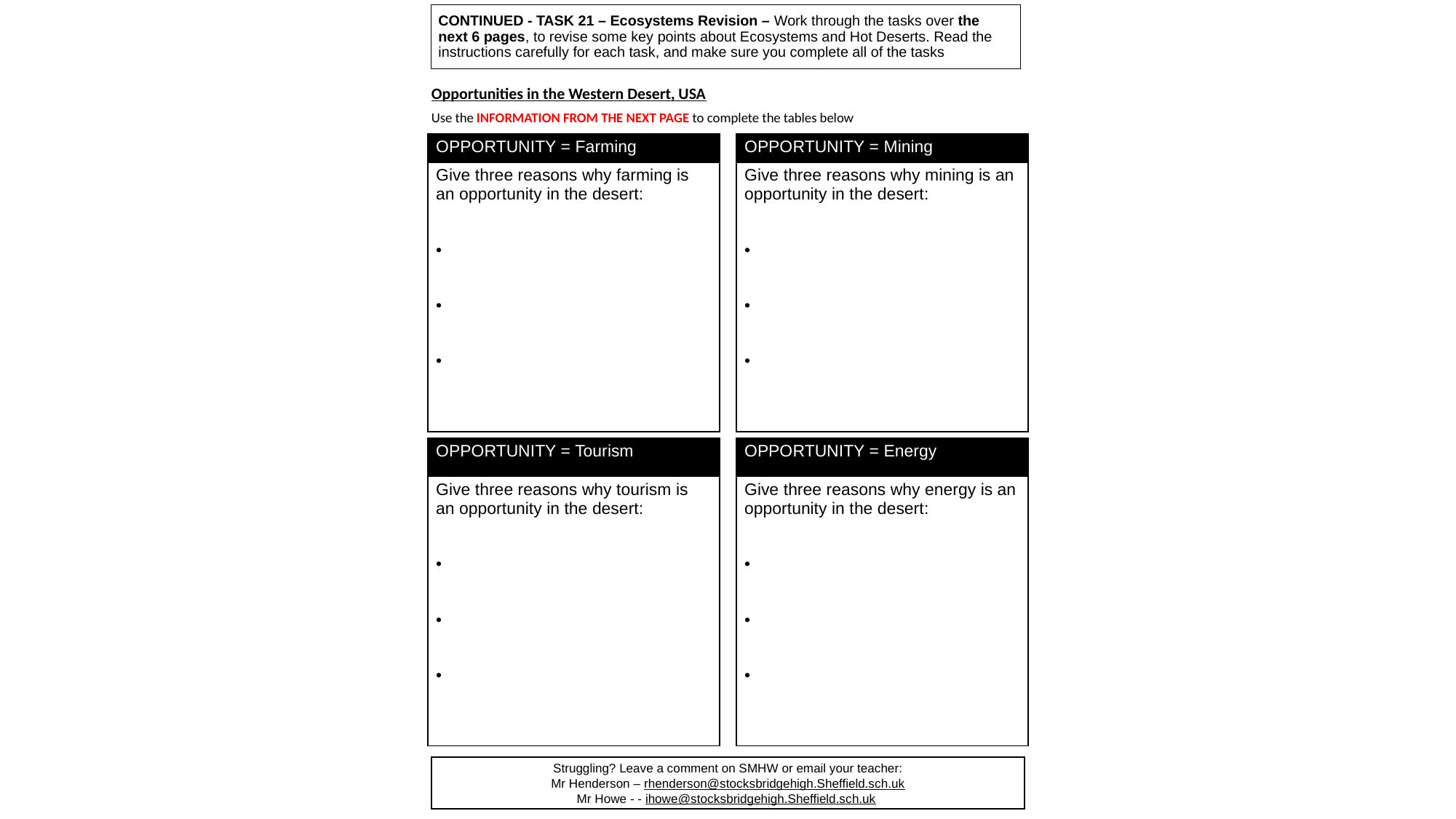

CONTINUED - TASK 21 – Ecosystems Revision – Work through the tasks over the next 6 pages, to revise some key points about Ecosystems and Hot Deserts. Read the instructions carefully for each task, and make sure you complete all of the tasks
Opportunities in the Western Desert, USA

Use the INFORMATION FROM THE NEXT PAGE to complete the tables below
| OPPORTUNITY = Farming |
| --- |
| Give three reasons why farming is an opportunity in the desert: |
| OPPORTUNITY = Mining |
| --- |
| Give three reasons why mining is an opportunity in the desert: |
| OPPORTUNITY = Tourism |
| --- |
| Give three reasons why tourism is an opportunity in the desert: |
| OPPORTUNITY = Energy |
| --- |
| Give three reasons why energy is an opportunity in the desert: |
Struggling? Leave a comment on SMHW or email your teacher:
Mr Henderson – rhenderson@stocksbridgehigh.Sheffield.sch.uk
Mr Howe - - ihowe@stocksbridgehigh.Sheffield.sch.uk